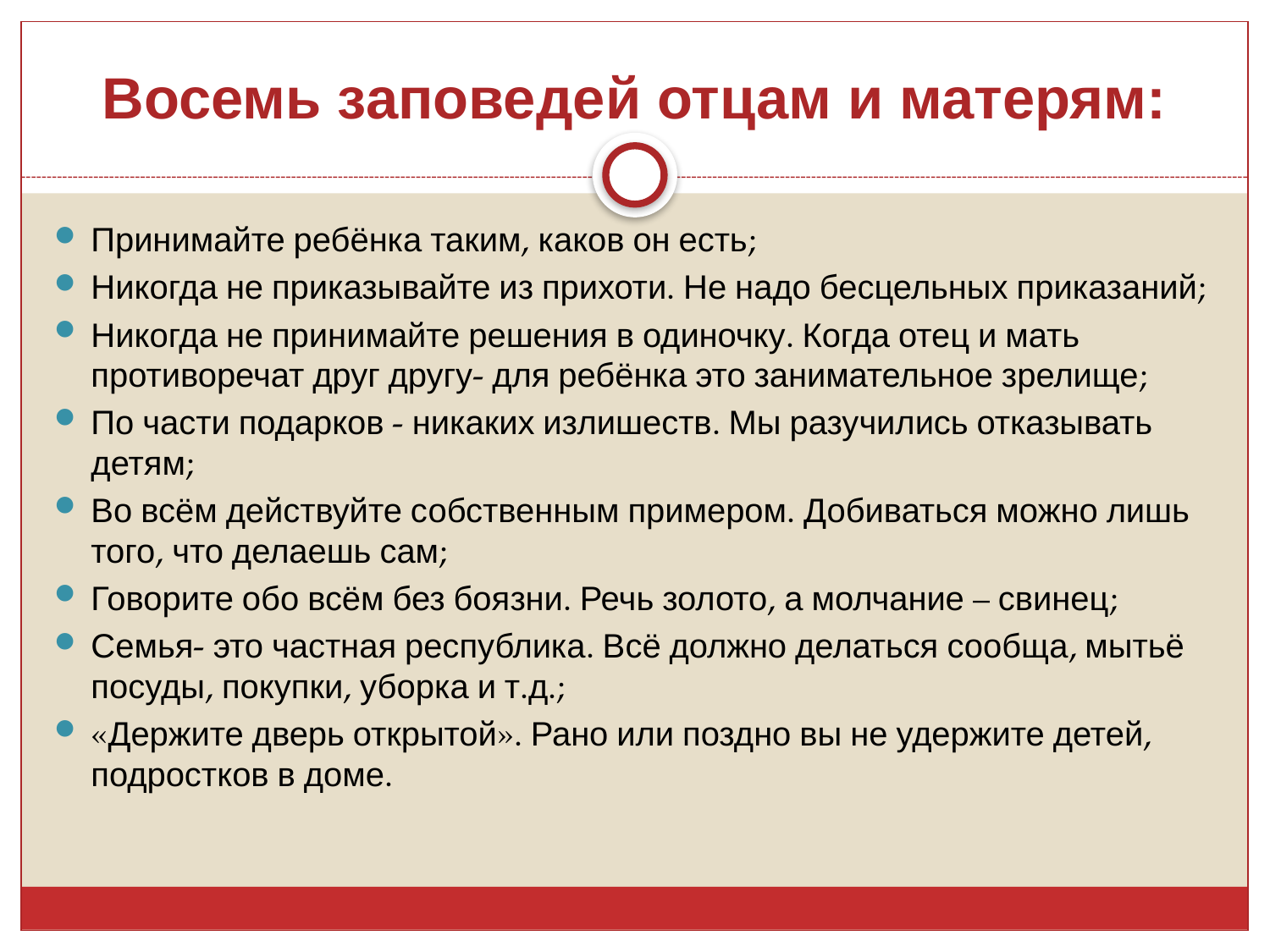

# Восемь заповедей отцам и матерям:
Принимайте ребёнка таким, каков он есть;
Никогда не приказывайте из прихоти. Не надо бесцельных приказаний;
Никогда не принимайте решения в одиночку. Когда отец и мать противоречат друг другу- для ребёнка это занимательное зрелище;
По части подарков - никаких излишеств. Мы разучились отказывать детям;
Во всём действуйте собственным примером. Добиваться можно лишь того, что делаешь сам;
Говорите обо всём без боязни. Речь золото, а молчание – свинец;
Семья- это частная республика. Всё должно делаться сообща, мытьё посуды, покупки, уборка и т.д.;
«Держите дверь открытой». Рано или поздно вы не удержите детей, подростков в доме.